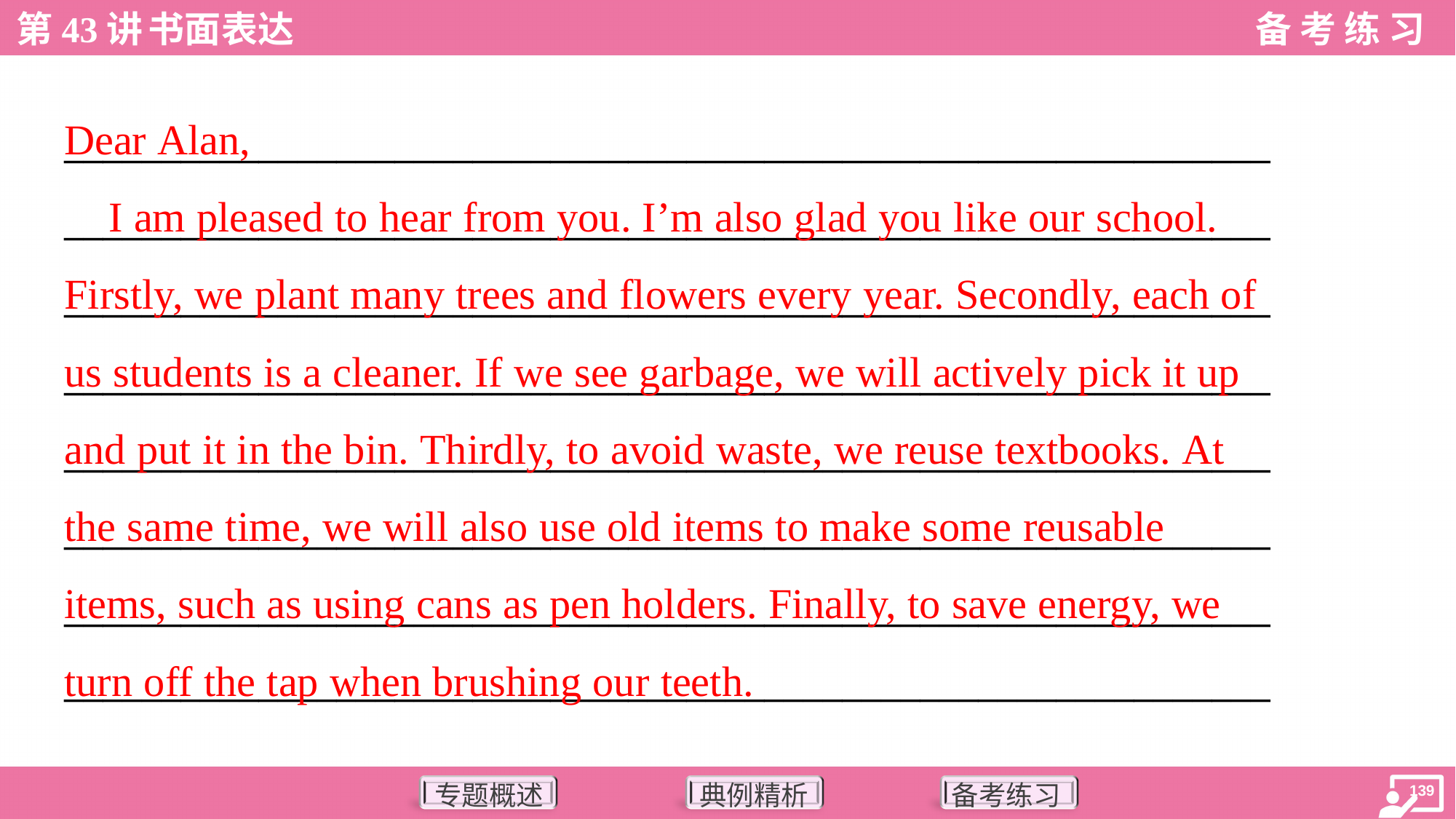

Dear Alan,
    I am pleased to hear from you. I’m also glad you like our school.
Firstly, we plant many trees and flowers every year. Secondly, each of
us students is a cleaner. If we see garbage, we will actively pick it up
and put it in the bin. Thirdly, to avoid waste, we reuse textbooks. At
the same time, we will also use old items to make some reusable
items, such as using cans as pen holders. Finally, to save energy, we
turn off the tap when brushing our teeth.

______________________________________________________________
______________________________________________________________
______________________________________________________________
______________________________________________________________
______________________________________________________________
______________________________________________________________
______________________________________________________________
______________________________________________________________